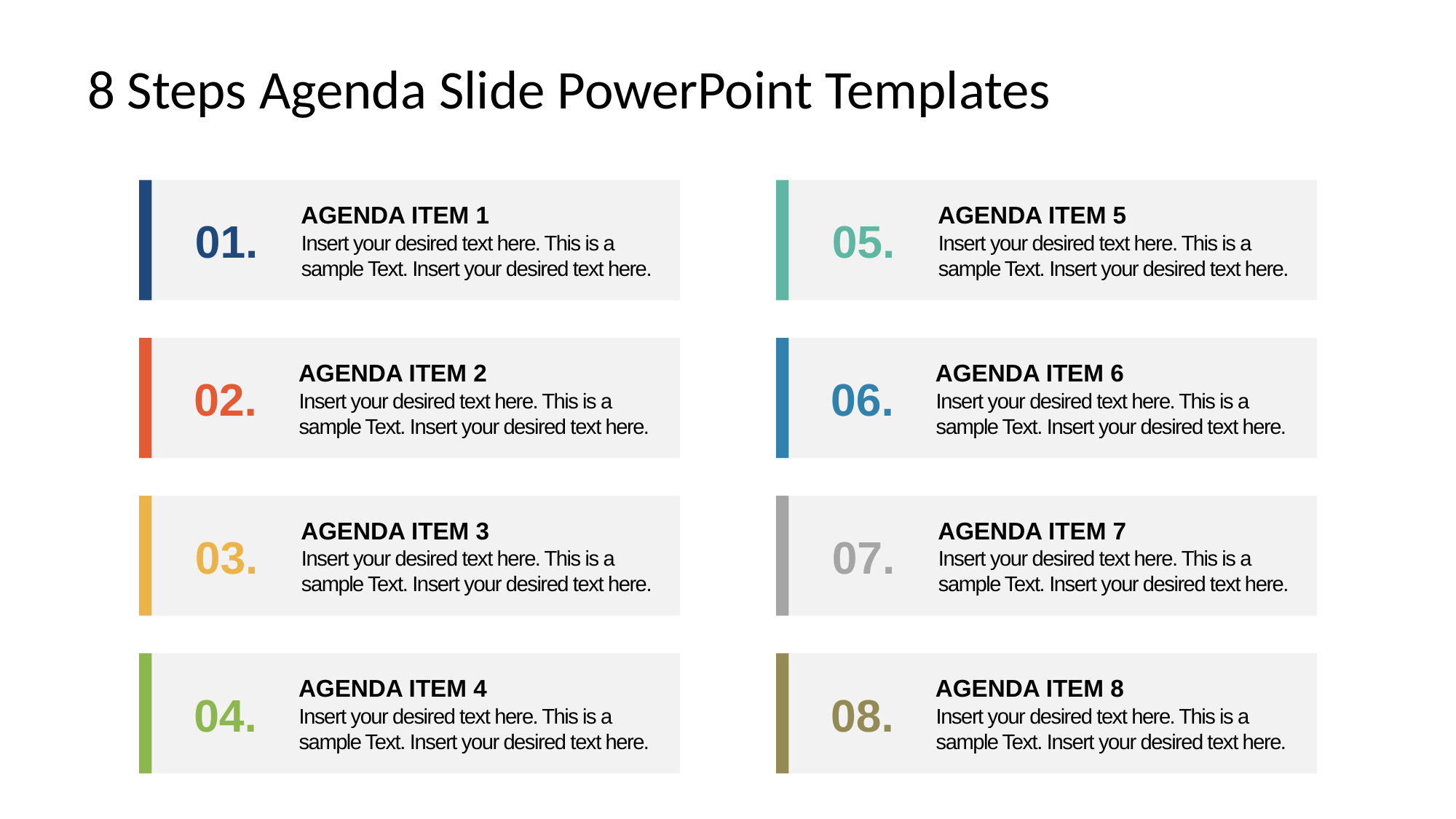

8 Steps Agenda Slide PowerPoint Templates

AGENDA ITEM 1
AGENDA ITEM 5
01.
05.
Insert your desired text here. This is a sample Text. Insert your desired text here.
Insert your desired text here. This is a sample Text. Insert your desired text here.

AGENDA ITEM 2
AGENDA ITEM 6
02.
06.
Insert your desired text here. This is a sample Text. Insert your desired text here.
Insert your desired text here. This is a sample Text. Insert your desired text here.

AGENDA ITEM 3
AGENDA ITEM 7
03.
07.
Insert your desired text here. This is a sample Text. Insert your desired text here.
Insert your desired text here. This is a sample Text. Insert your desired text here.

AGENDA ITEM 4
AGENDA ITEM 8
04.
08.
Insert your desired text here. This is a sample Text. Insert your desired text here.
Insert your desired text here. This is a sample Text. Insert your desired text here.